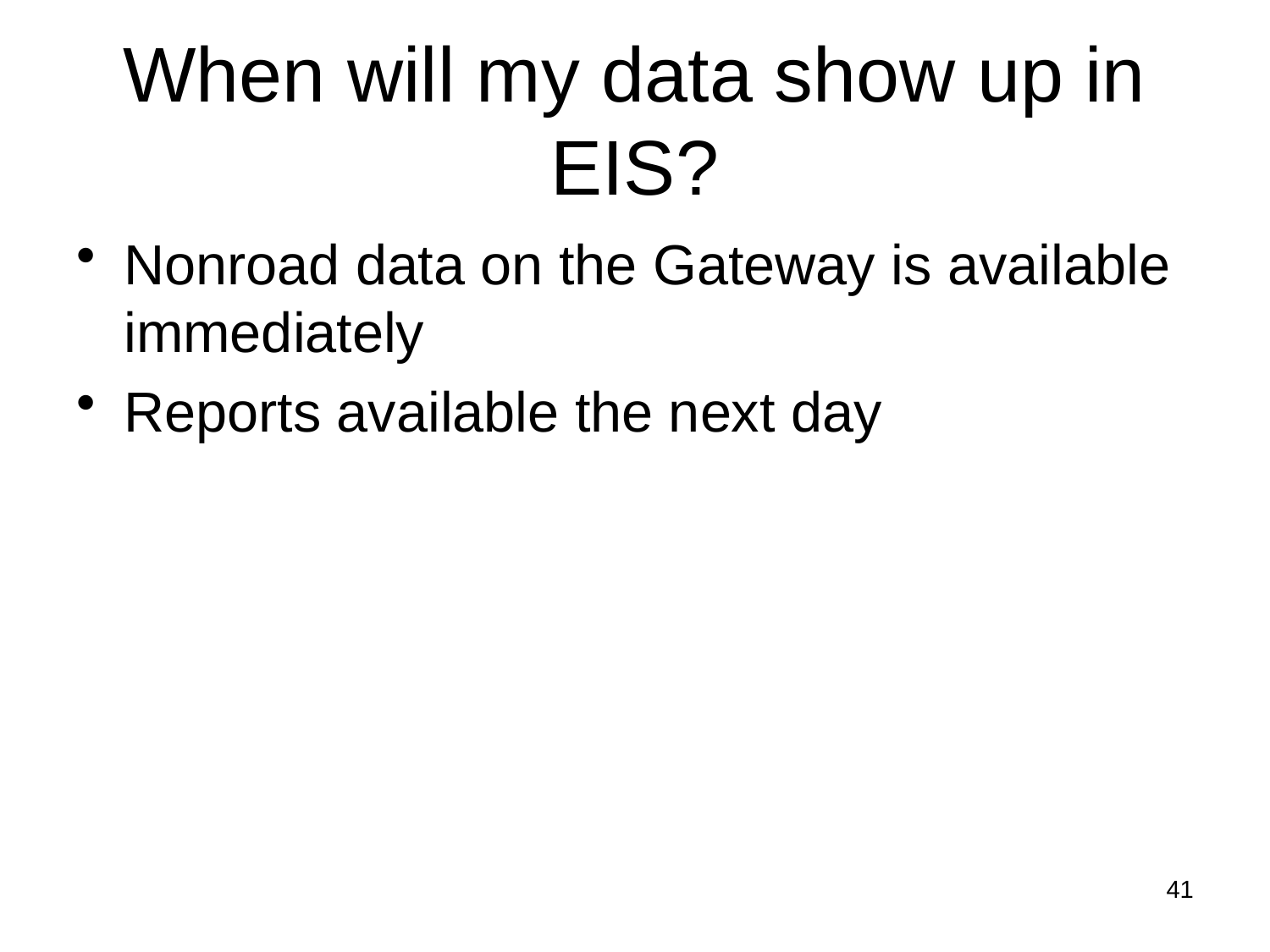

# When will my data show up in EIS?
Nonroad data on the Gateway is available immediately
Reports available the next day
41